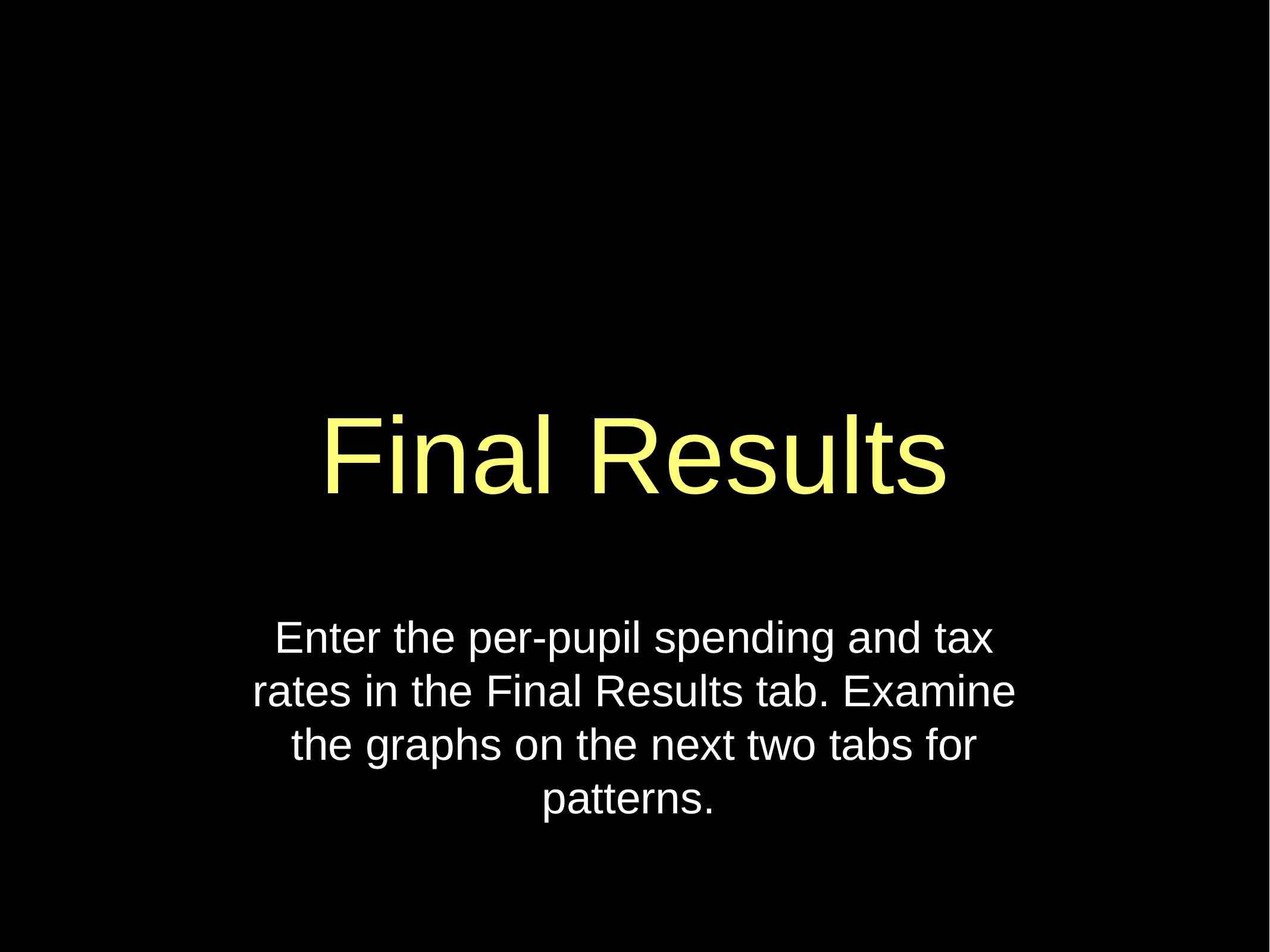

Final Results
Enter the per-pupil spending and tax rates in the Final Results tab. Examine the graphs on the next two tabs for patterns.